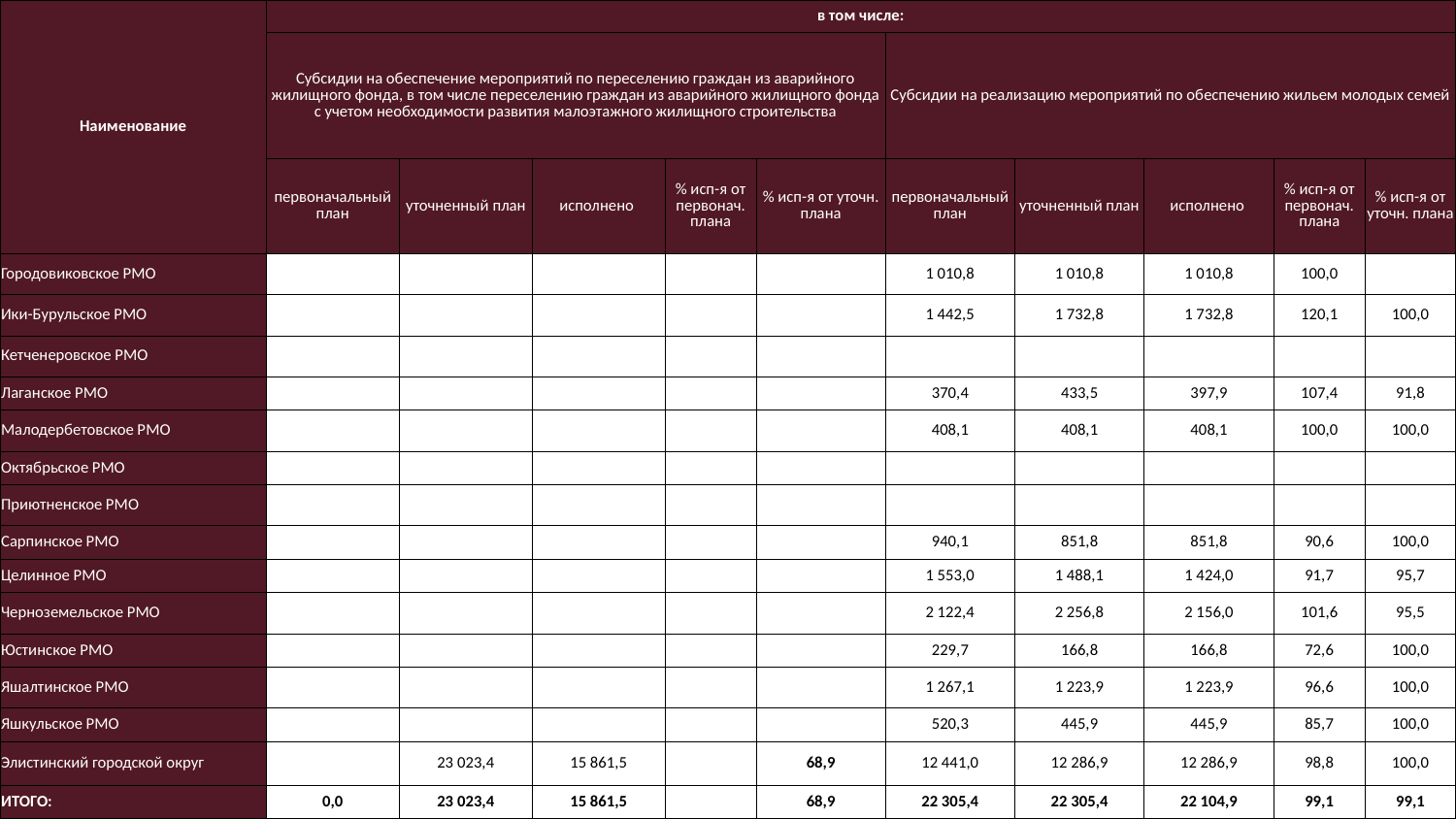

| Наименование | в том числе: |  |  |  |  |  |  |  |  |  |
| --- | --- | --- | --- | --- | --- | --- | --- | --- | --- | --- |
|  | Субсидии на обеспечение мероприятий по переселению граждан из аварийного жилищного фонда, в том числе переселению граждан из аварийного жилищного фонда с учетом необходимости развития малоэтажного жилищного строительства |  |  |  |  | Субсидии на реализацию мероприятий по обеспечению жильем молодых семей |  |  |  |  |
|  | первоначальный план | уточненный план | исполнено | % исп-я от первонач. плана | % исп-я от уточн. плана | первоначальный план | уточненный план | исполнено | % исп-я от первонач. плана | % исп-я от уточн. плана |
| Городовиковское РМО |  |  |  |  |  | 1 010,8 | 1 010,8 | 1 010,8 | 100,0 |  |
| Ики-Бурульское РМО |  |  |  |  |  | 1 442,5 | 1 732,8 | 1 732,8 | 120,1 | 100,0 |
| Кетченеровское РМО |  |  |  |  |  |  |  |  |  |  |
| Лаганское РМО |  |  |  |  |  | 370,4 | 433,5 | 397,9 | 107,4 | 91,8 |
| Малодербетовское РМО |  |  |  |  |  | 408,1 | 408,1 | 408,1 | 100,0 | 100,0 |
| Октябрьское РМО |  |  |  |  |  |  |  |  |  |  |
| Приютненское РМО |  |  |  |  |  |  |  |  |  |  |
| Сарпинское РМО |  |  |  |  |  | 940,1 | 851,8 | 851,8 | 90,6 | 100,0 |
| Целинное РМО |  |  |  |  |  | 1 553,0 | 1 488,1 | 1 424,0 | 91,7 | 95,7 |
| Черноземельское РМО |  |  |  |  |  | 2 122,4 | 2 256,8 | 2 156,0 | 101,6 | 95,5 |
| Юстинское РМО |  |  |  |  |  | 229,7 | 166,8 | 166,8 | 72,6 | 100,0 |
| Яшалтинское РМО |  |  |  |  |  | 1 267,1 | 1 223,9 | 1 223,9 | 96,6 | 100,0 |
| Яшкульское РМО |  |  |  |  |  | 520,3 | 445,9 | 445,9 | 85,7 | 100,0 |
| Элистинский городской округ |  | 23 023,4 | 15 861,5 |  | 68,9 | 12 441,0 | 12 286,9 | 12 286,9 | 98,8 | 100,0 |
| ИТОГО: | 0,0 | 23 023,4 | 15 861,5 |  | 68,9 | 22 305,4 | 22 305,4 | 22 104,9 | 99,1 | 99,1 |
38